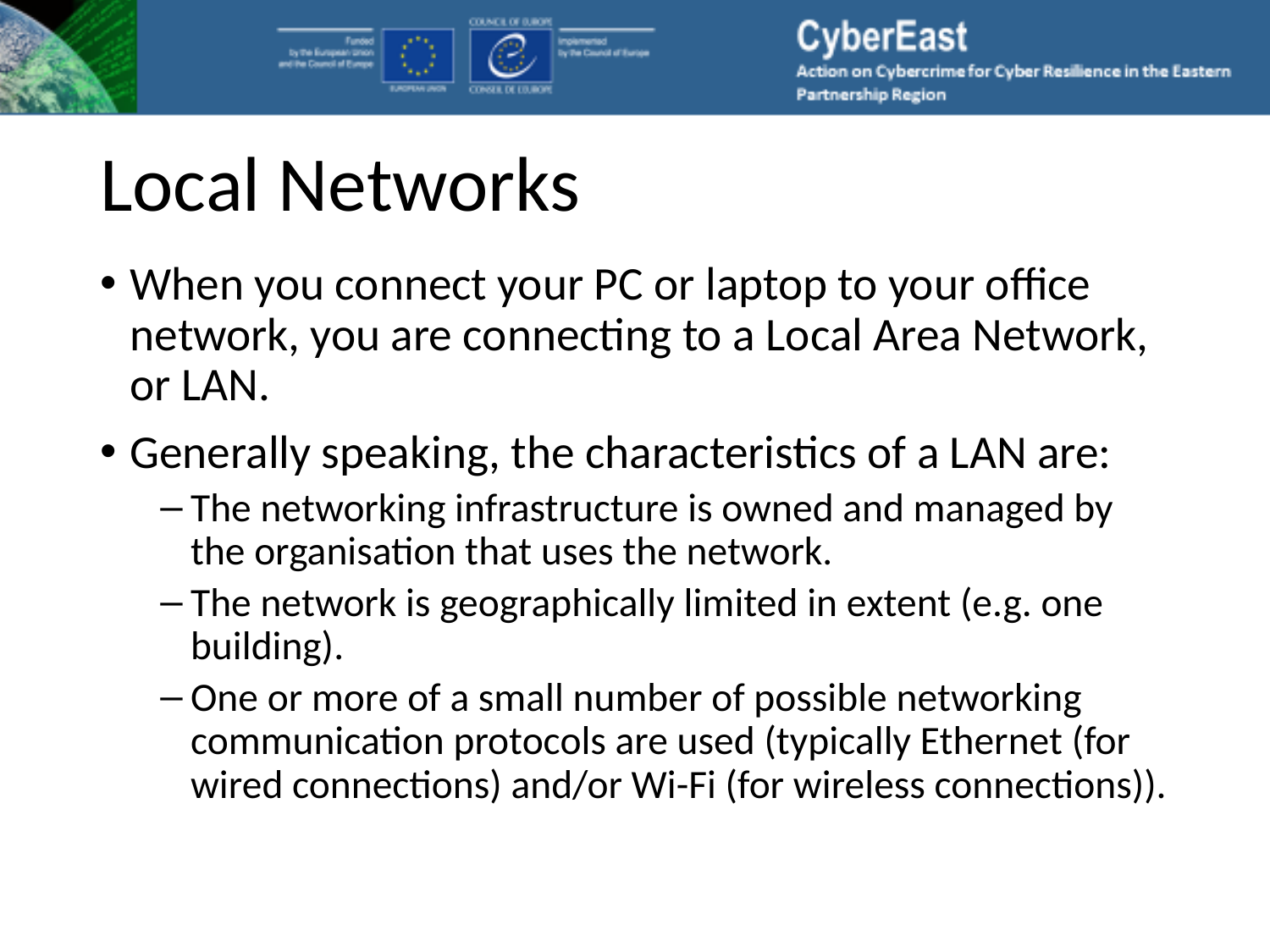

# Local Networks
When you connect your PC or laptop to your office network, you are connecting to a Local Area Network, or LAN.
Generally speaking, the characteristics of a LAN are:
The networking infrastructure is owned and managed by the organisation that uses the network.
The network is geographically limited in extent (e.g. one building).
One or more of a small number of possible networking communication protocols are used (typically Ethernet (for wired connections) and/or Wi-Fi (for wireless connections)).